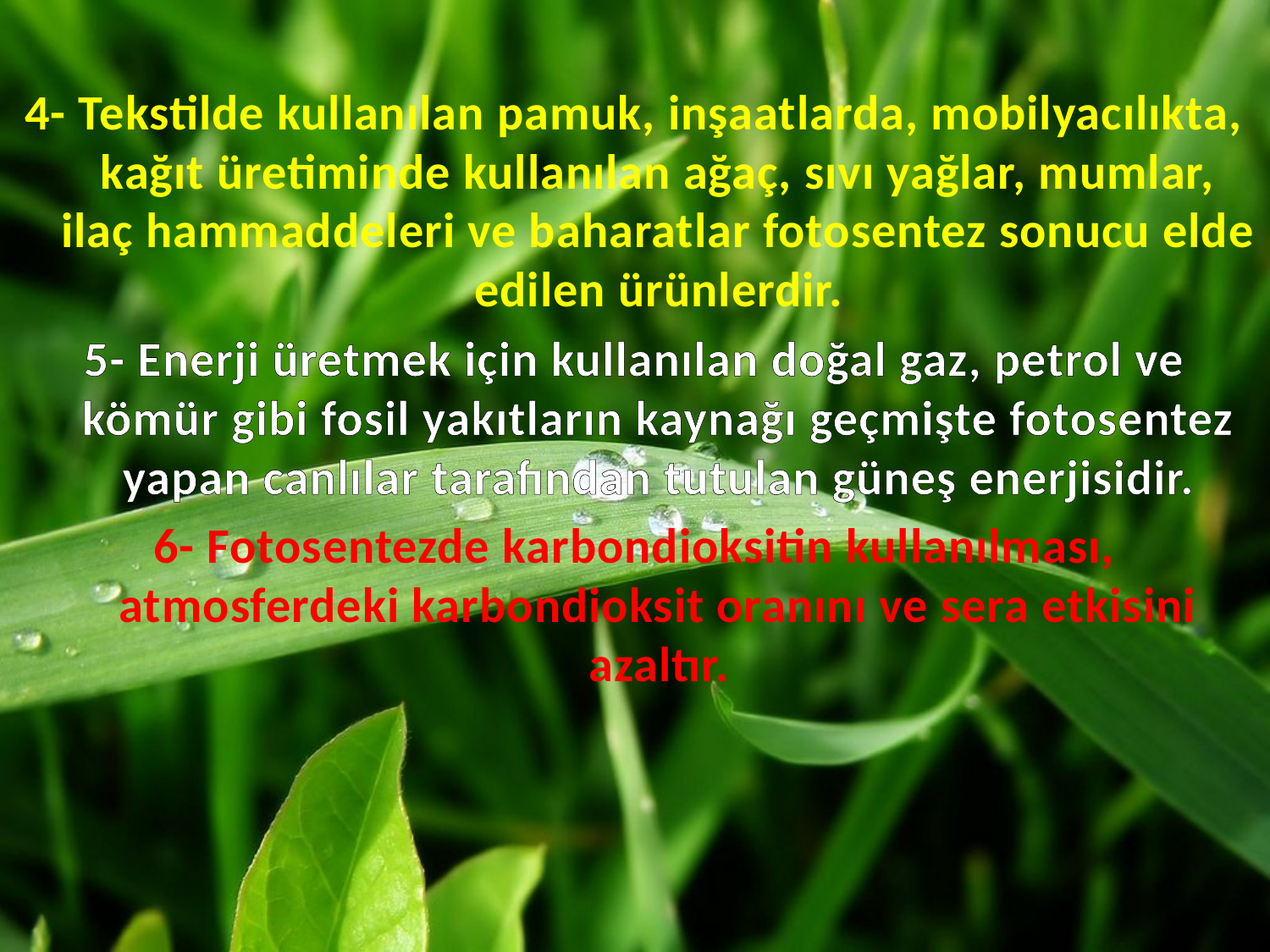

4- Tekstilde kullanılan pamuk, inşaatlarda, mobilyacılıkta, kağıt üretiminde kullanılan ağaç, sıvı yağlar, mumlar, ilaç hammaddeleri ve baharatlar fotosentez sonucu elde edilen ürünlerdir.
5- Enerji üretmek için kullanılan doğal gaz, petrol ve kömür gibi fosil yakıtların kaynağı geçmişte fotosentez yapan canlılar tarafından tutulan güneş enerjisidir.
6- Fotosentezde karbondioksitin kullanılması, atmosferdeki karbondioksit oranını ve sera etkisini azaltır.